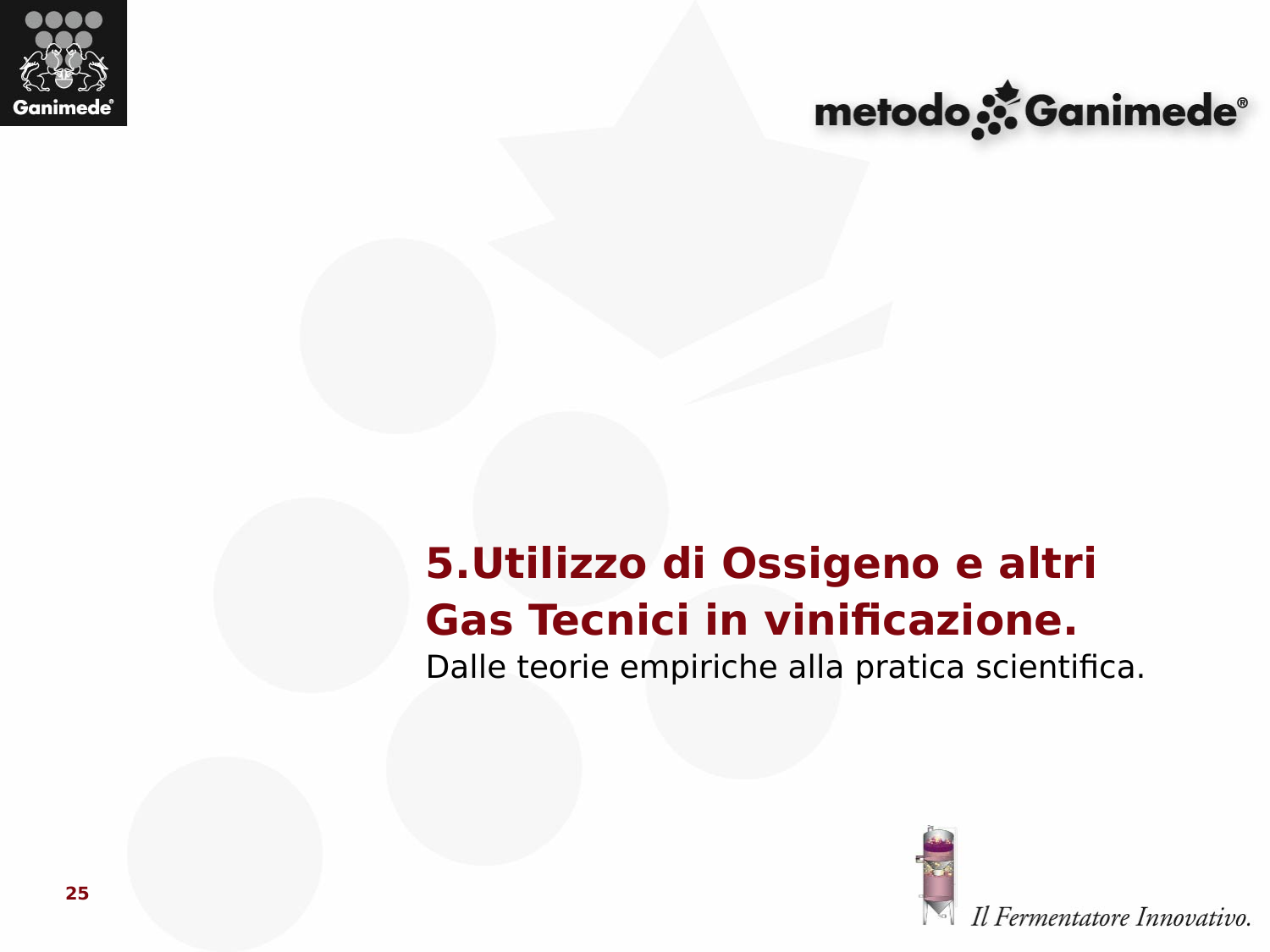

# 5.Utilizzo di Ossigeno e altri Gas Tecnici in vinificazione. Dalle teorie empiriche alla pratica scientifica.
25